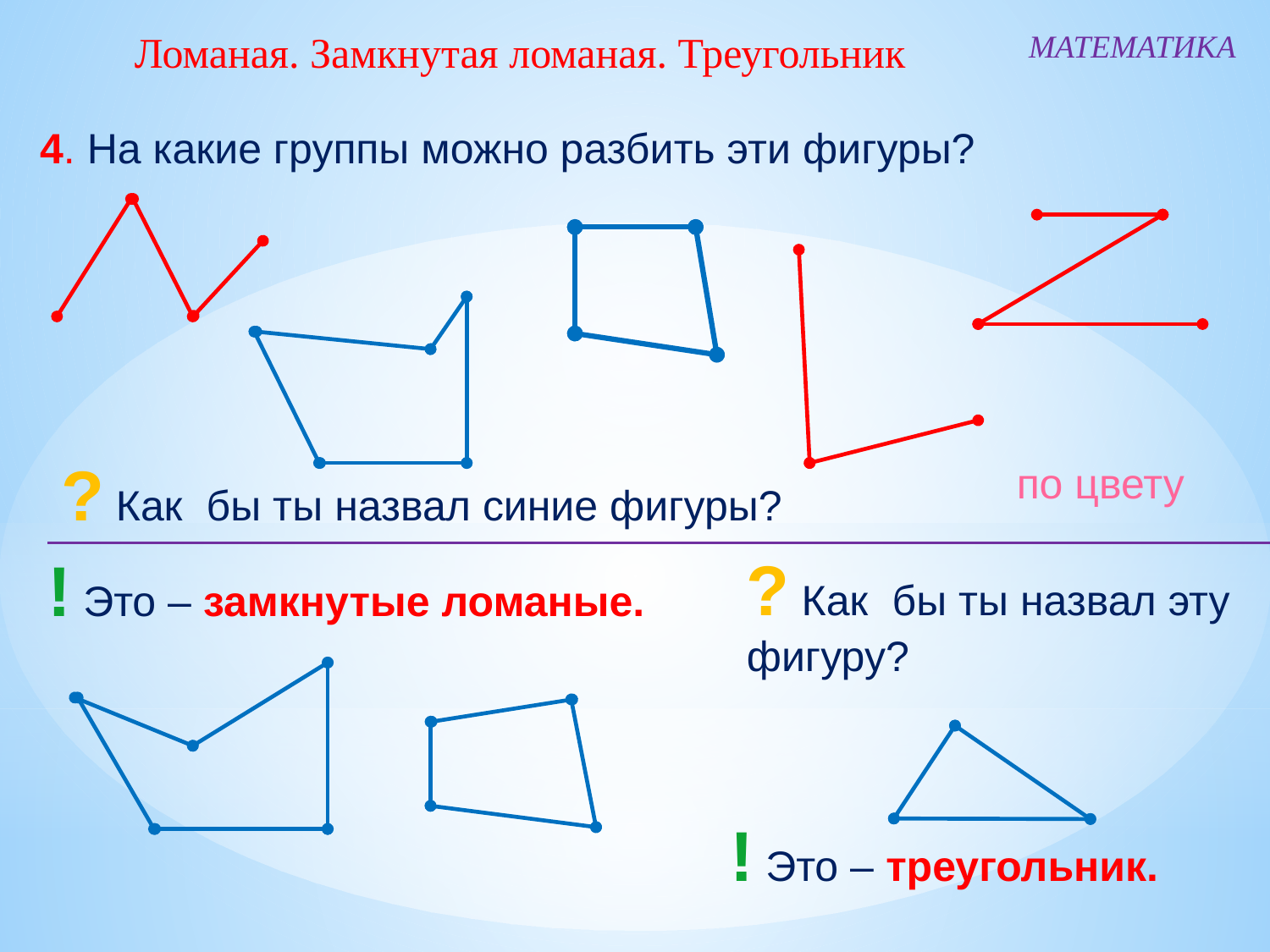

Ломаная. Замкнутая ломаная. Треугольник
МАТЕМАТИКА
4. На какие группы можно разбить эти фигуры?
? Как  бы ты назвал синие фигуры?
по цвету
? Как  бы ты назвал эту фигуру?
! Это – замкнутые ломаные.
! Это – треугольник.